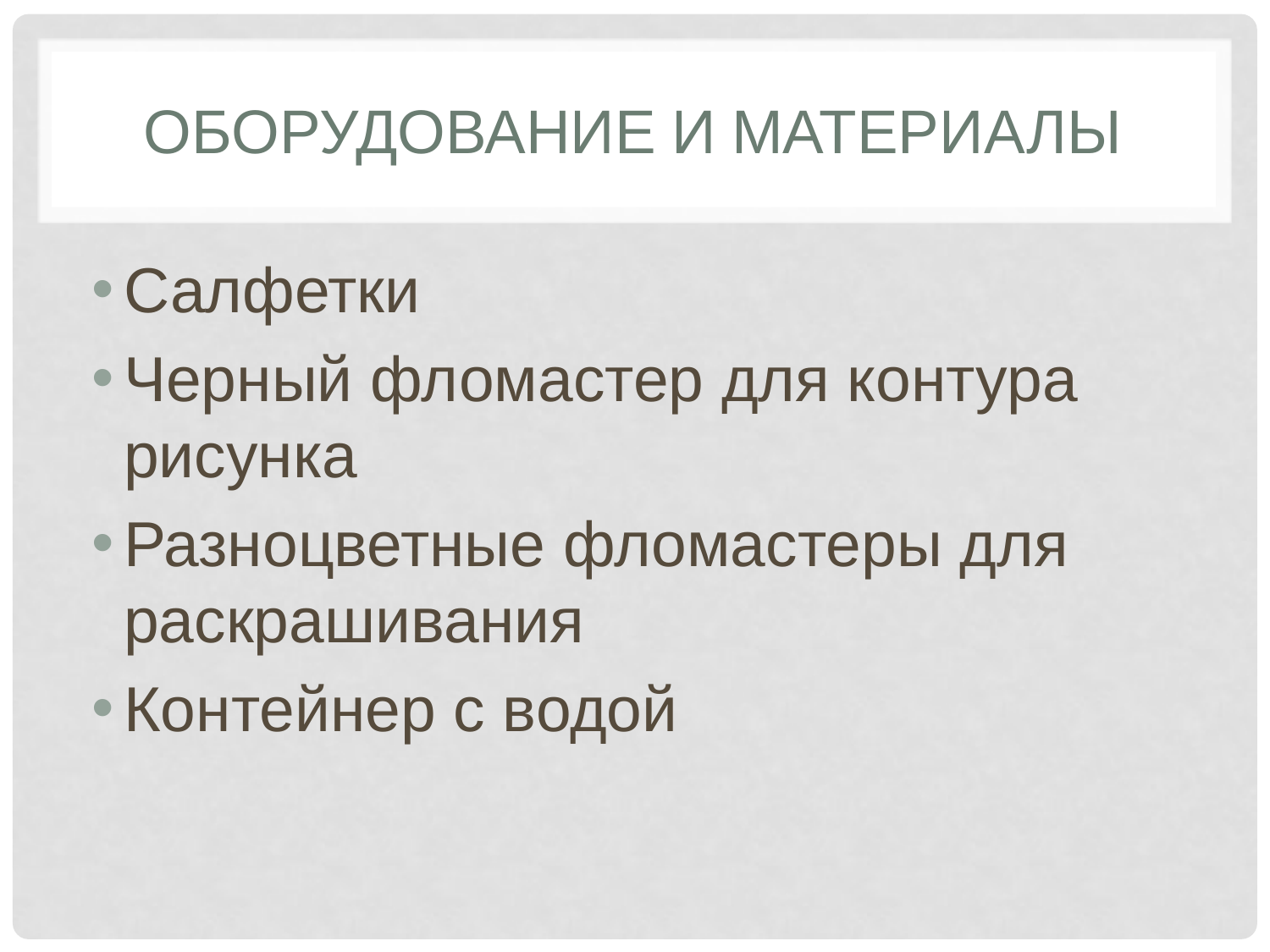

# Оборудование и материалы
Салфетки
Черный фломастер для контура рисунка
Разноцветные фломастеры для раскрашивания
Контейнер с водой